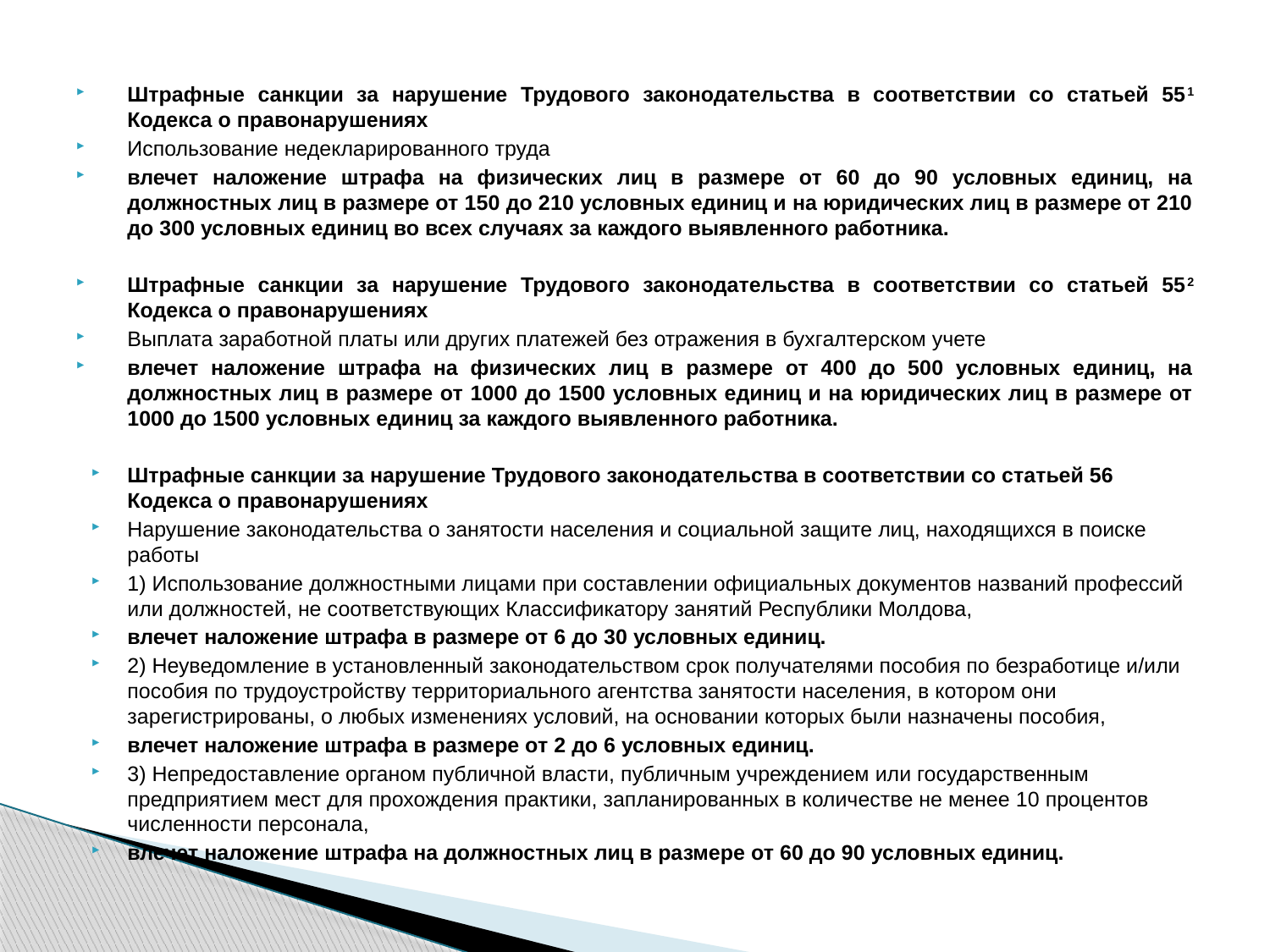

Штрафные санкции за нарушение Трудового законодательства в соответствии со статьей 551 Кодекса о правонарушениях
Использование недекларированного труда
влечет наложение штрафа на физических лиц в размере от 60 до 90 условных единиц, на должностных лиц в размере от 150 до 210 условных единиц и на юридических лиц в размере от 210 до 300 условных единиц во всех случаях за каждого выявленного работника.

Штрафные санкции за нарушение Трудового законодательства в соответствии со статьей 552 Кодекса о правонарушениях
Выплата заработной платы или других платежей без отражения в бухгалтерском учете
влечет наложение штрафа на физических лиц в размере от 400 до 500 условных единиц, на должностных лиц в размере от 1000 до 1500 условных единиц и на юридических лиц в размере от 1000 до 1500 условных единиц за каждого выявленного работника.

Штрафные санкции за нарушение Трудового законодательства в соответствии со статьей 56 Кодекса о правонарушениях
Нарушение законодательства о занятости населения и социальной защите лиц, находящихся в поиске работы
1) Использование должностными лицами при составлении официальных документов названий профессий или должностей, не соответствующих Классификатору занятий Республики Молдова,
влечет наложение штрафа в размере от 6 до 30 условных единиц.
2) Неуведомление в установленный законодательством срок получателями пособия по безработице и/или пособия по трудоустройству территориального агентства занятости населения, в котором они зарегистрированы, о любых изменениях условий, на основании которых были назначены пособия,
влечет наложение штрафа в размере от 2 до 6 условных единиц.
3) Непредоставление органом публичной власти, публичным учреждением или государственным предприятием мест для прохождения практики, запланированных в количестве не менее 10 процентов численности персонала,
влечет наложение штрафа на должностных лиц в размере от 60 до 90 условных единиц.